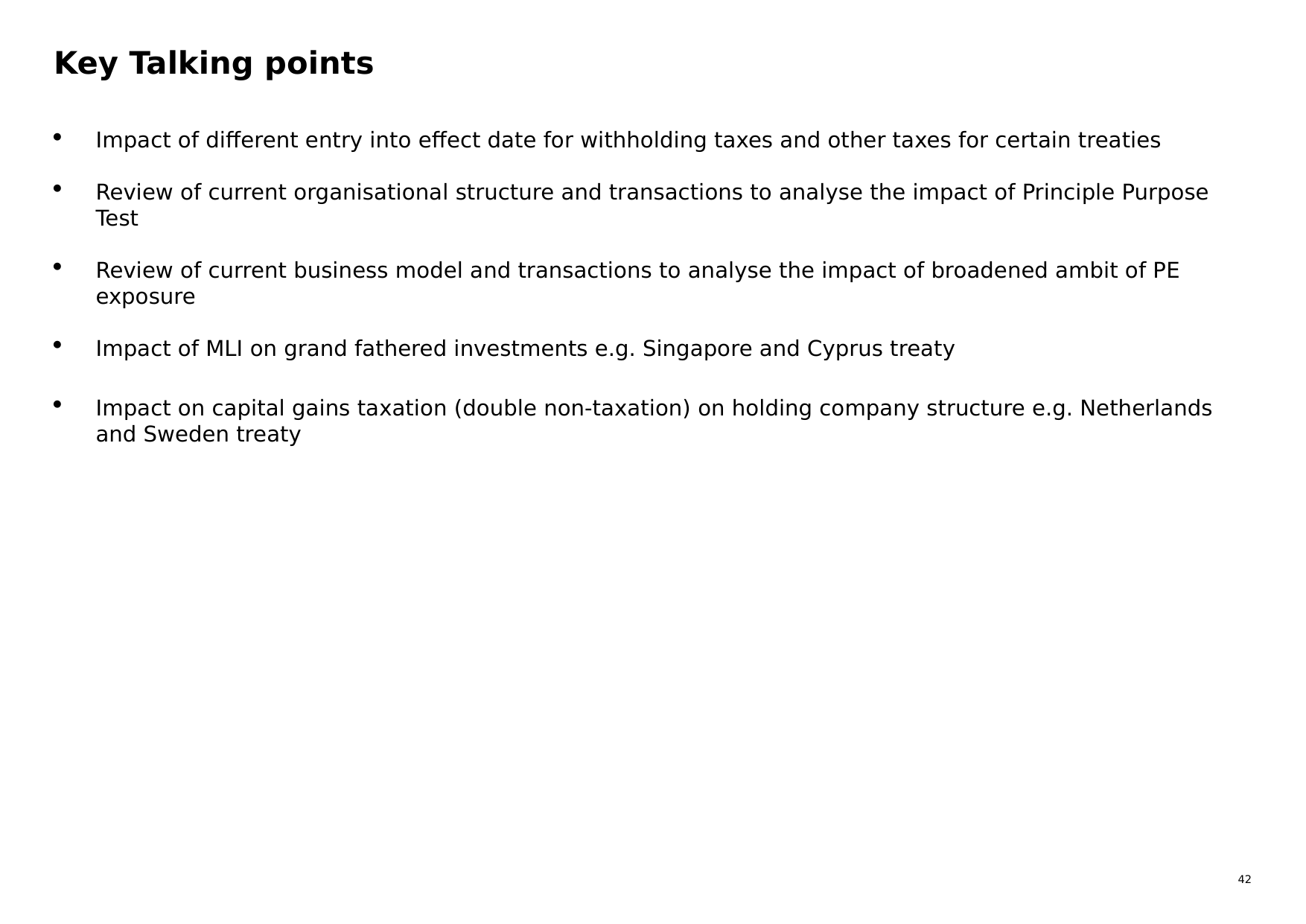

# Key Talking points
Impact of different entry into effect date for withholding taxes and other taxes for certain treaties

Review of current organisational structure and transactions to analyse the impact of Principle Purpose Test

Review of current business model and transactions to analyse the impact of broadened ambit of PE exposure

Impact of MLI on grand fathered investments e.g. Singapore and Cyprus treaty

Impact on capital gains taxation (double non-taxation) on holding company structure e.g. Netherlands and Sweden treaty